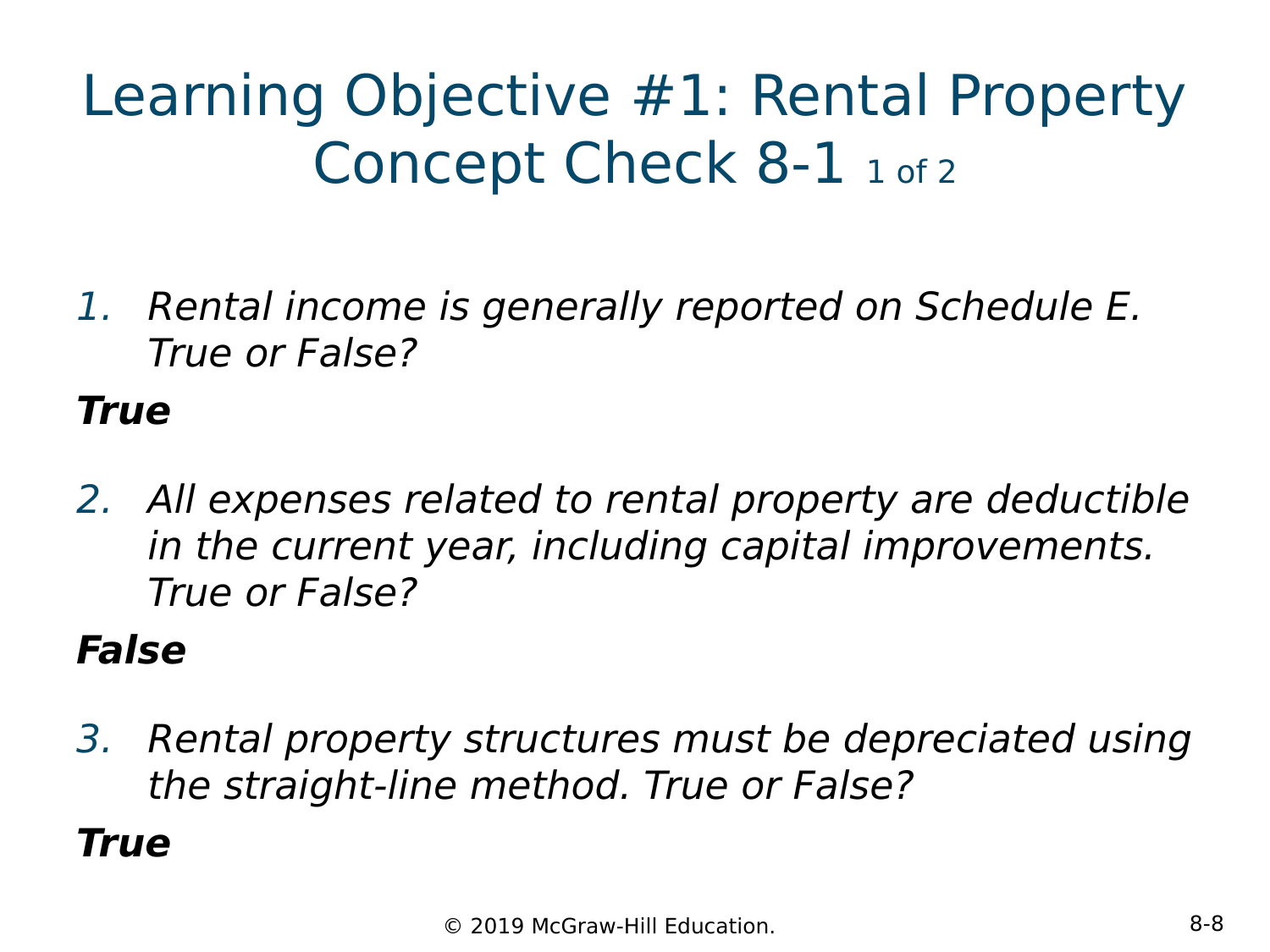

# Learning Objective #1: Rental Property Concept Check 8-1 1 of 2
Rental income is generally reported on Schedule E. True or False?
True
All expenses related to rental property are deductible in the current year, including capital improvements. True or False?
False
Rental property structures must be depreciated using the straight-line method. True or False?
True